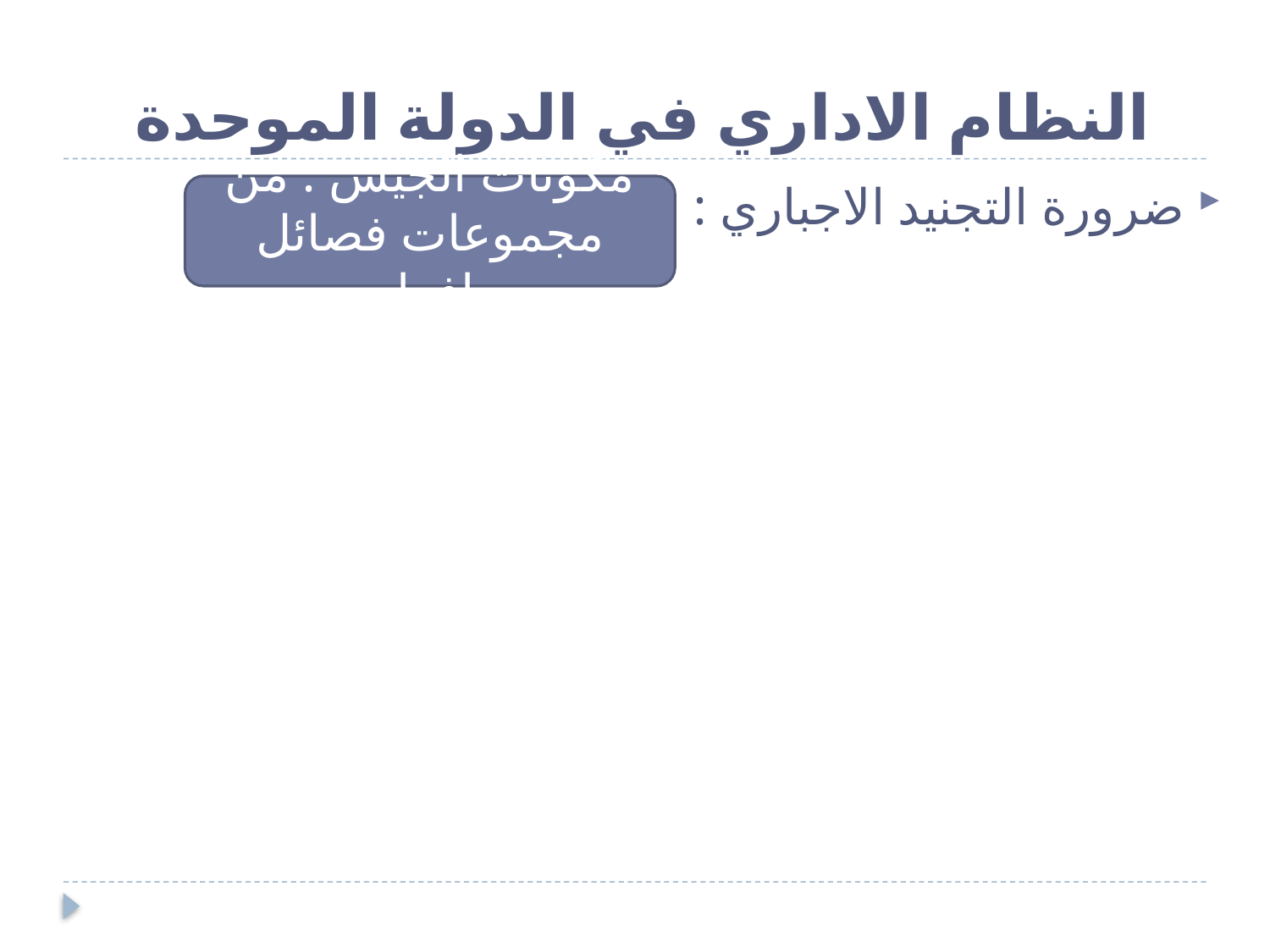

# النظام الاداري في الدولة الموحدة
ضرورة التجنيد الاجباري :

مكونات الجيش : من مجموعات فصائل وافراد
قادة الجيش
هم من يتولون المناصب القيادية في القطاع العسكري
العريف
اعلى مرتبة مما سبق دوره قيادي
هو من يقود مجموعة من الجنود و السماكين و تهيئتهم للقتال
السماك
هو الذي يتولى عملية القنص البحري عن طريق الشباك التي كانت تستعمل لصيد الاعداء في الحملات العسكرية وتستخدم السفن والقوارب لنقل الجنود

وكانت عقوبة من لا يقم بواجبه الاعدام
الجنود
هم المنفذون للاوامر العسكرية ودورهم حفظ الامن  الدفاع عن مقدرات البلاد
وكان امتناعهم عن اداء واجبهم يعد جريمة كبرى عقوبتها الاعدام